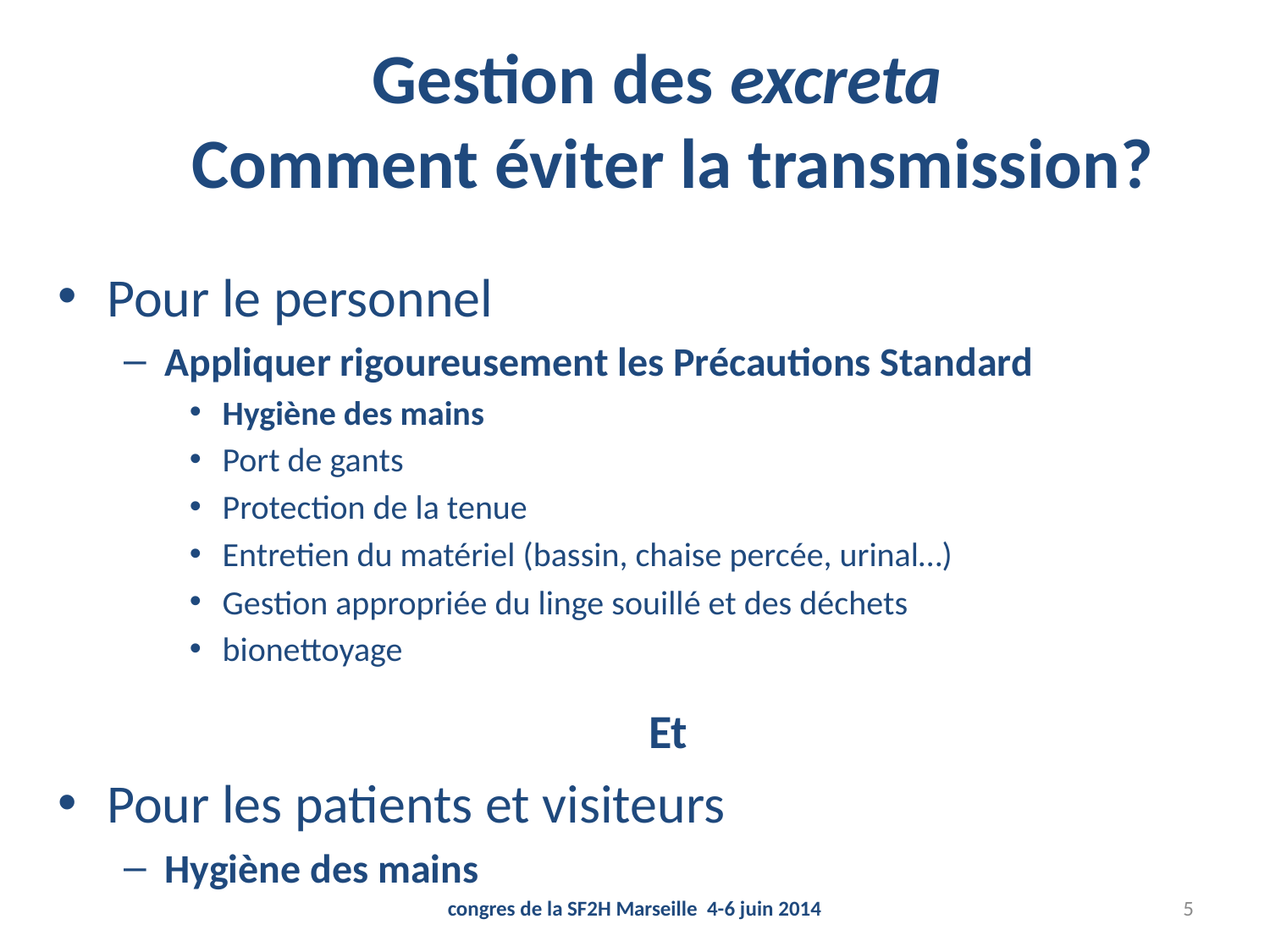

# Gestion des excreta Comment éviter la transmission?
Pour le personnel
Appliquer rigoureusement les Précautions Standard
Hygiène des mains
Port de gants
Protection de la tenue
Entretien du matériel (bassin, chaise percée, urinal…)
Gestion appropriée du linge souillé et des déchets
bionettoyage

Et
Pour les patients et visiteurs
Hygiène des mains

congres de la SF2H Marseille  4-6 juin 2014
5